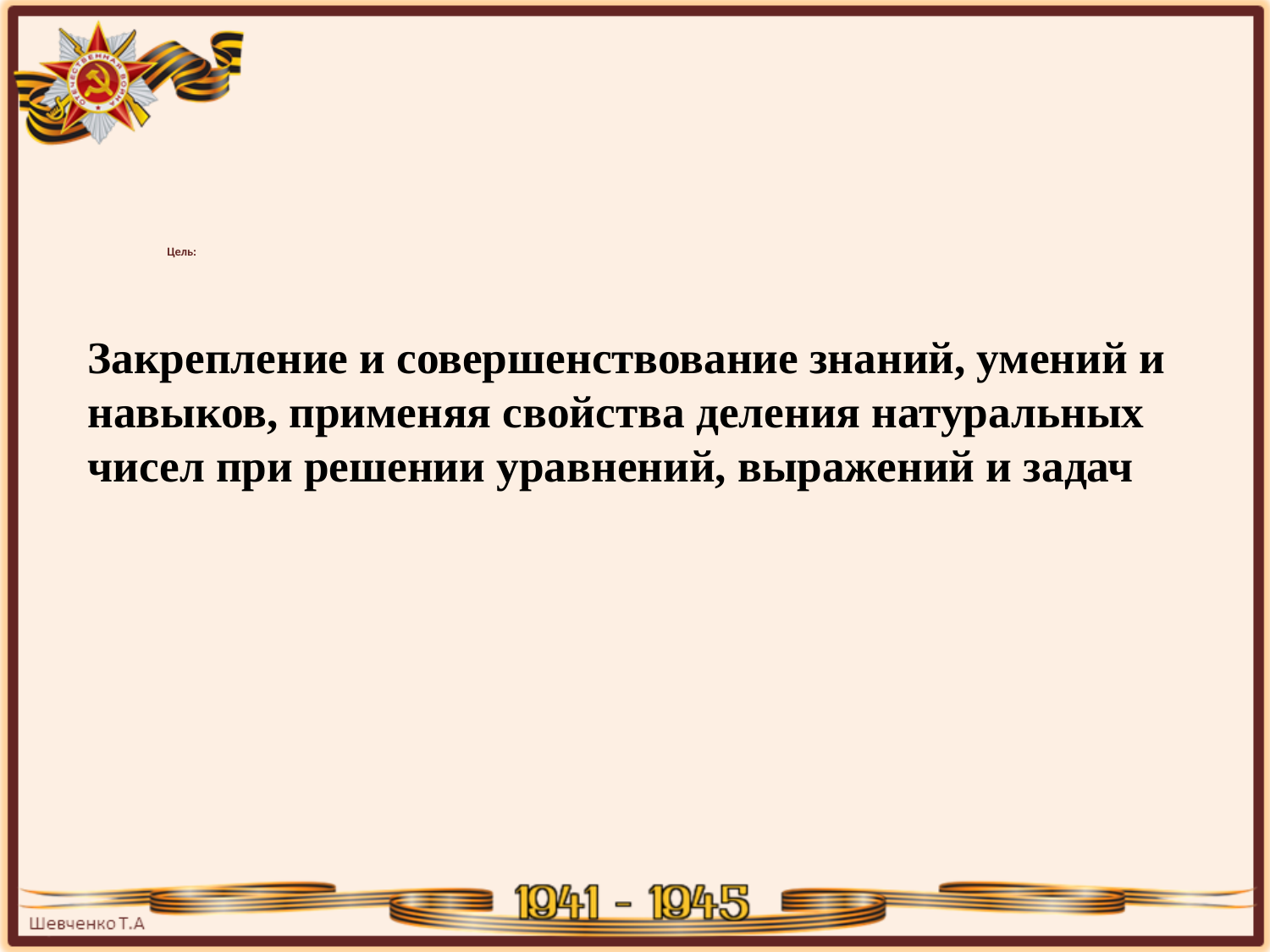

Закрепление и совершенствование знаний, умений и навыков, применяя свойства деления натуральных чисел при решении уравнений, выражений и задач

# Цель: